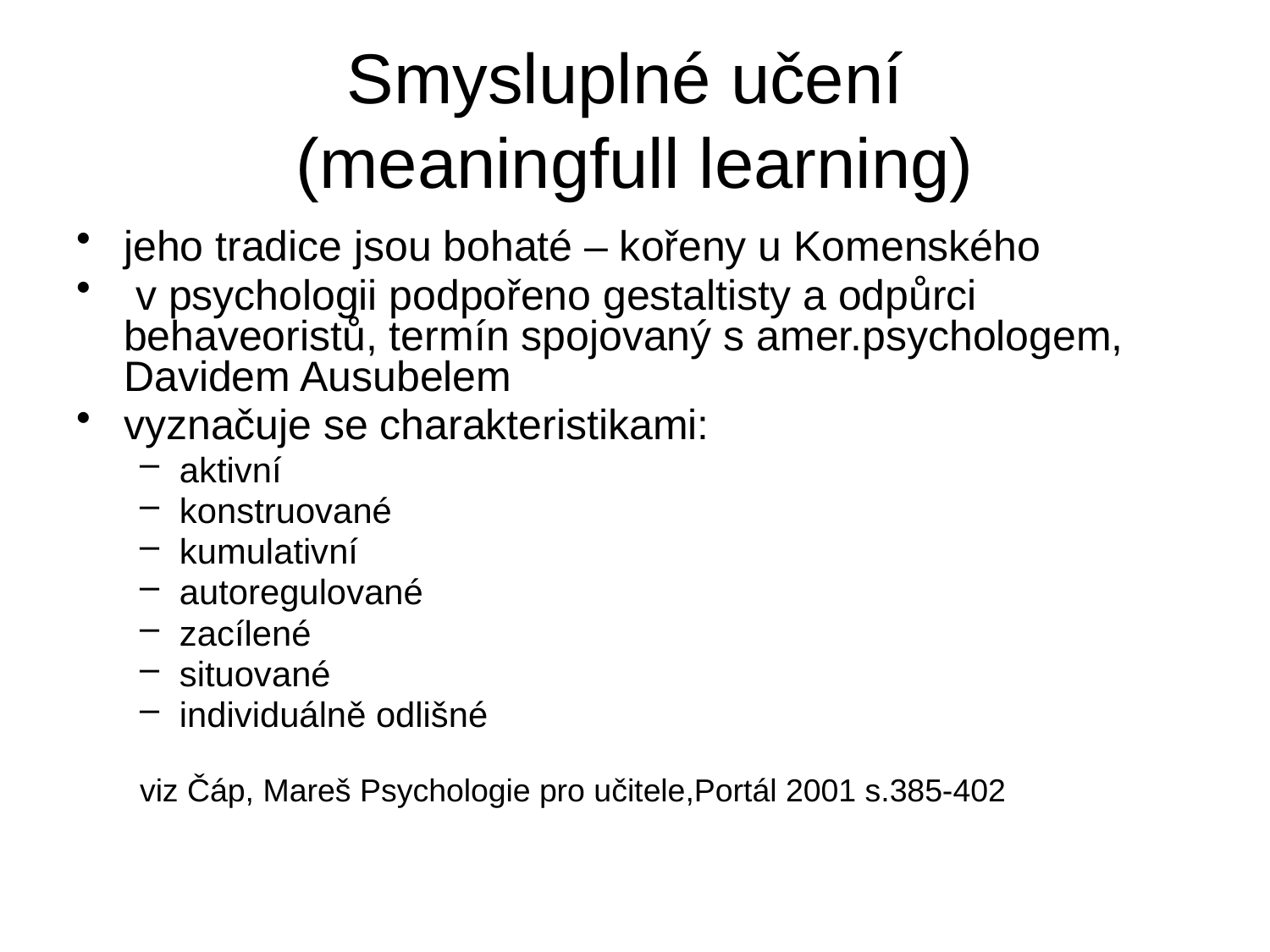

# Smysluplné učení (meaningfull learning)
jeho tradice jsou bohaté – kořeny u Komenského
 v psychologii podpořeno gestaltisty a odpůrci behaveoristů, termín spojovaný s amer.psychologem, Davidem Ausubelem
vyznačuje se charakteristikami:
aktivní
konstruované
kumulativní
autoregulované
zacílené
situované
individuálně odlišné

viz Čáp, Mareš Psychologie pro učitele,Portál 2001 s.385-402